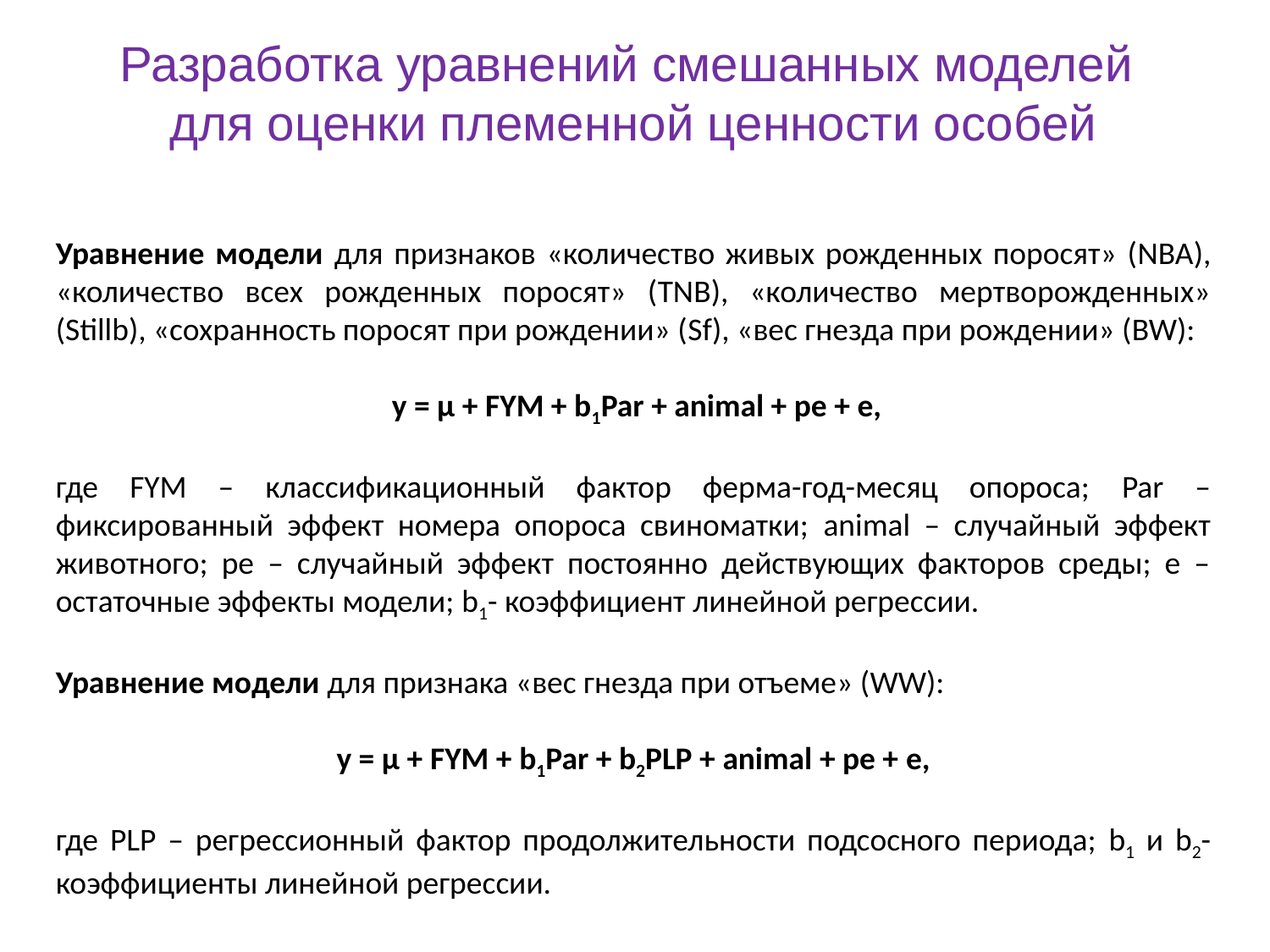

Разработка уравнений смешанных моделей
для оценки племенной ценности особей
Уравнение модели для признаков «количество живых рожденных поросят» (NBA), «количество всех рожденных поросят» (TNB), «количество мертворожденных» (Stillb), «сохранность поросят при рождении» (Sf), «вес гнезда при рождении» (BW):

 y = µ + FYM + b1Par + animal + pe + e,

где FYM – классификационный фактор ферма-год-месяц опороса; Par – фиксированный эффект номера опороса свиноматки; animal – случайный эффект животного; pe – случайный эффект постоянно действующих факторов среды; e – остаточные эффекты модели; b1- коэффициент линейной регрессии.

Уравнение модели для признака «вес гнезда при отъеме» (WW):

y = µ + FYM + b1Par + b2PLP + animal + pe + e,

где PLP – регрессионный фактор продолжительности подсосного периода; b1 и b2- коэффициенты линейной регрессии.